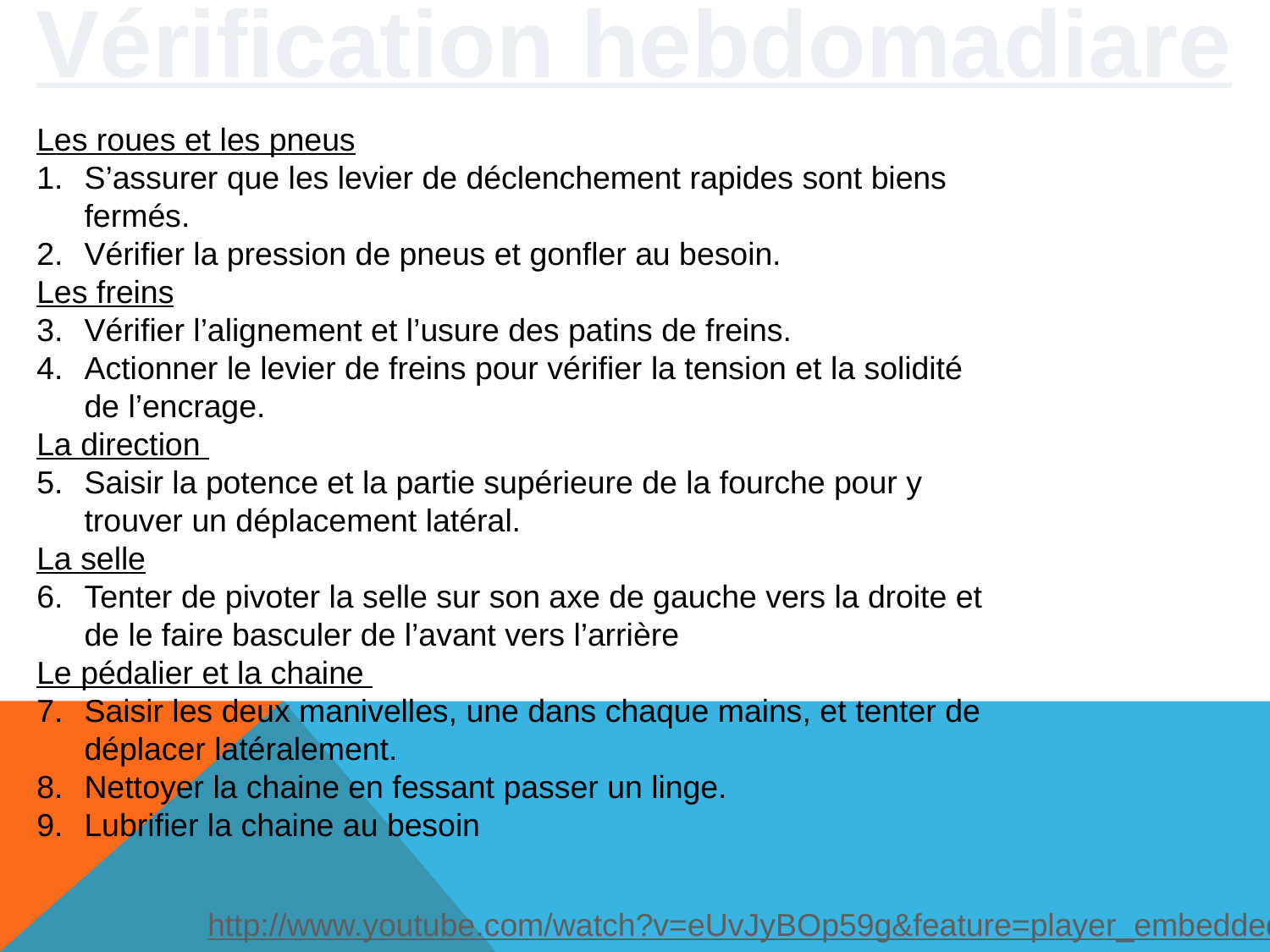

Vérification hebdomadiare
Les roues et les pneus
S’assurer que les levier de déclenchement rapides sont biens fermés.
Vérifier la pression de pneus et gonfler au besoin.
Les freins
Vérifier l’alignement et l’usure des patins de freins.
Actionner le levier de freins pour vérifier la tension et la solidité de l’encrage.
La direction
Saisir la potence et la partie supérieure de la fourche pour y trouver un déplacement latéral.
La selle
Tenter de pivoter la selle sur son axe de gauche vers la droite et de le faire basculer de l’avant vers l’arrière
Le pédalier et la chaine
Saisir les deux manivelles, une dans chaque mains, et tenter de déplacer latéralement.
Nettoyer la chaine en fessant passer un linge.
Lubrifier la chaine au besoin

http://www.youtube.com/watch?v=eUvJyBOp59g&feature=player_embedded#